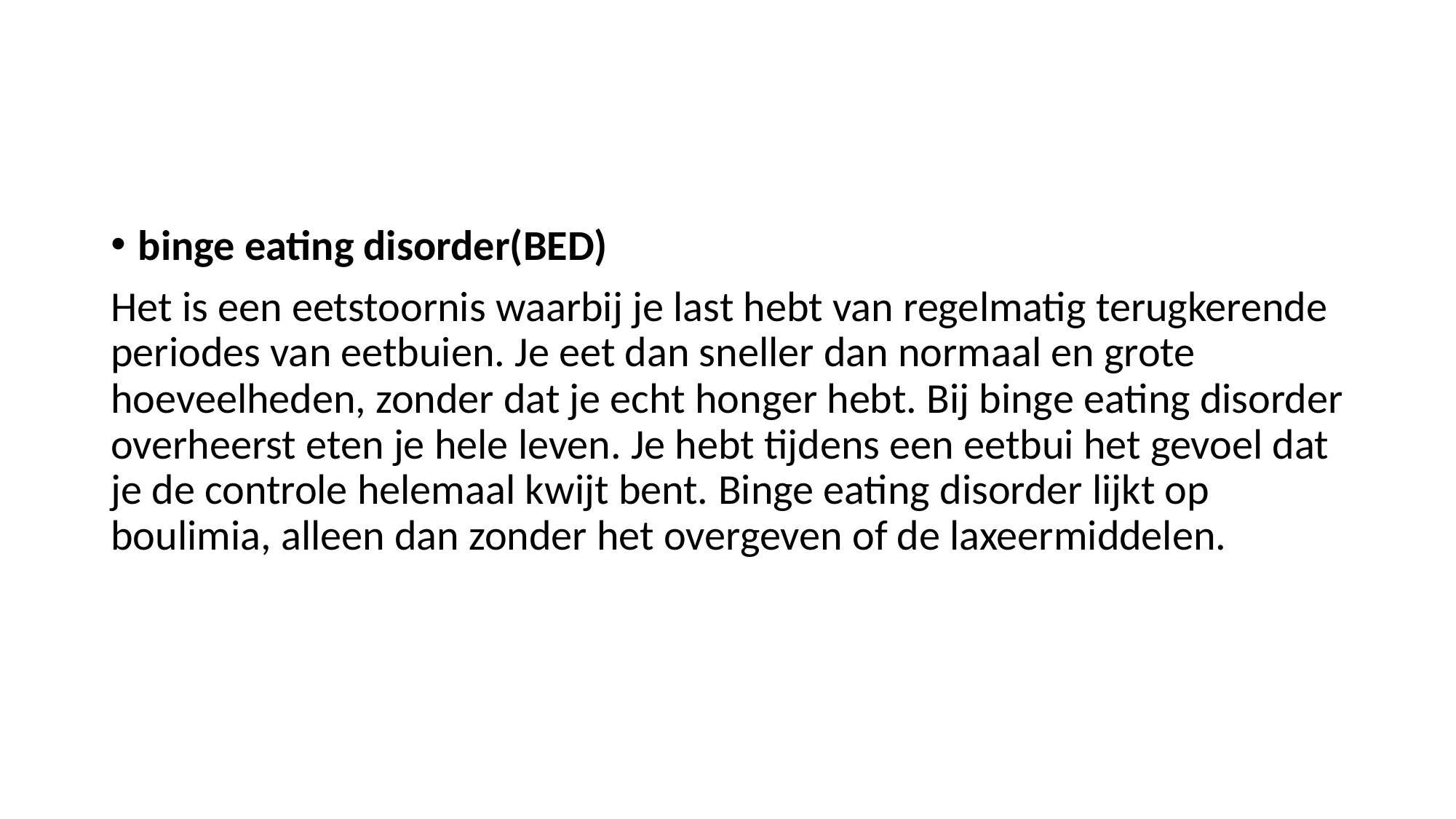

#
binge eating disorder(BED)
Het is een eetstoornis waarbij je last hebt van regelmatig terugkerende periodes van eetbuien. Je eet dan sneller dan normaal en grote hoeveelheden, zonder dat je echt honger hebt. Bij binge eating disorder overheerst eten je hele leven. Je hebt tijdens een eetbui het gevoel dat je de controle helemaal kwijt bent. Binge eating disorder lijkt op boulimia, alleen dan zonder het overgeven of de laxeermiddelen.